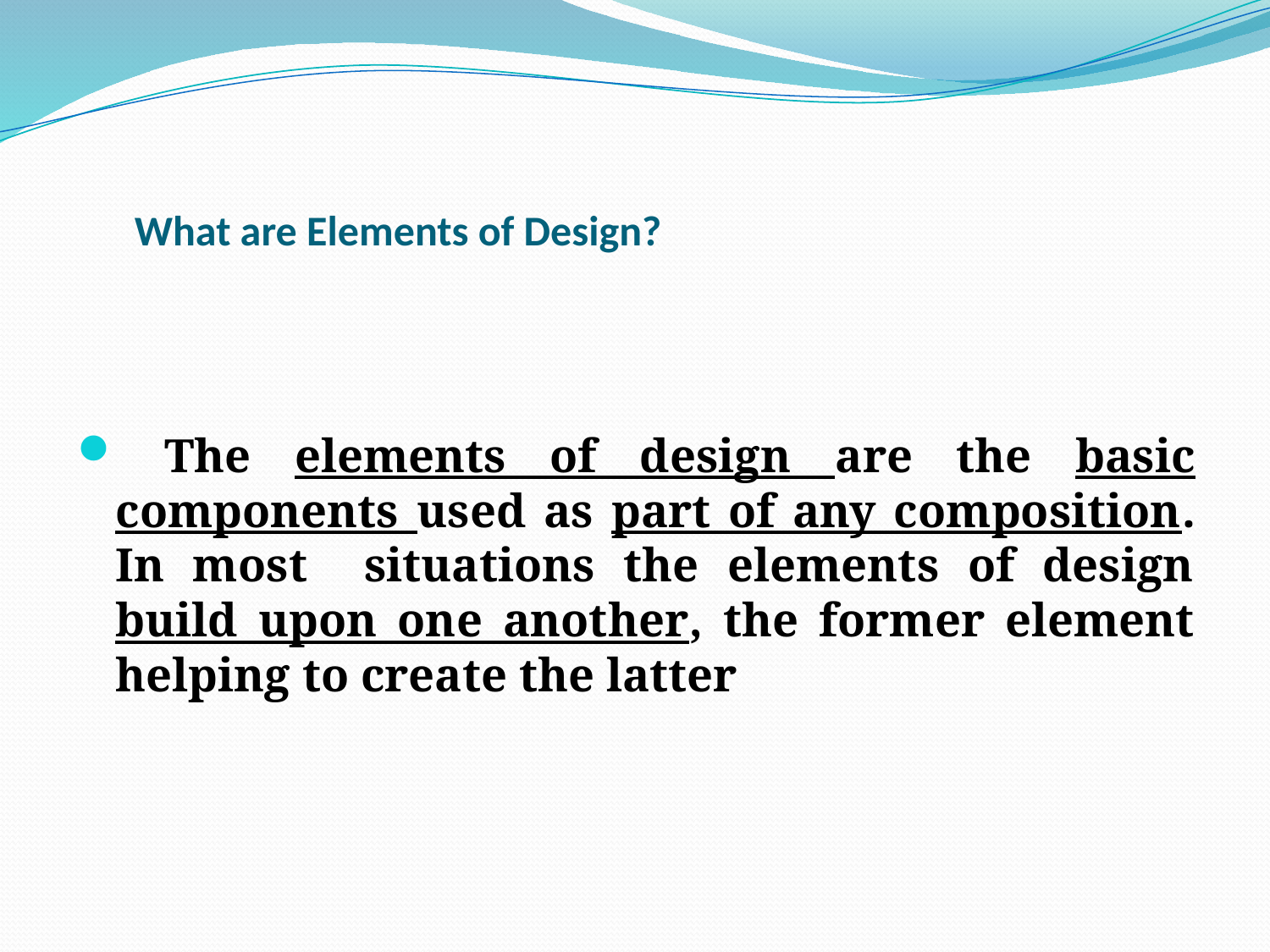

# What are Elements of Design?

 The elements of design are the basic components used as part of any composition. In most  situations the elements of design build upon one another, the former element helping to create the latter